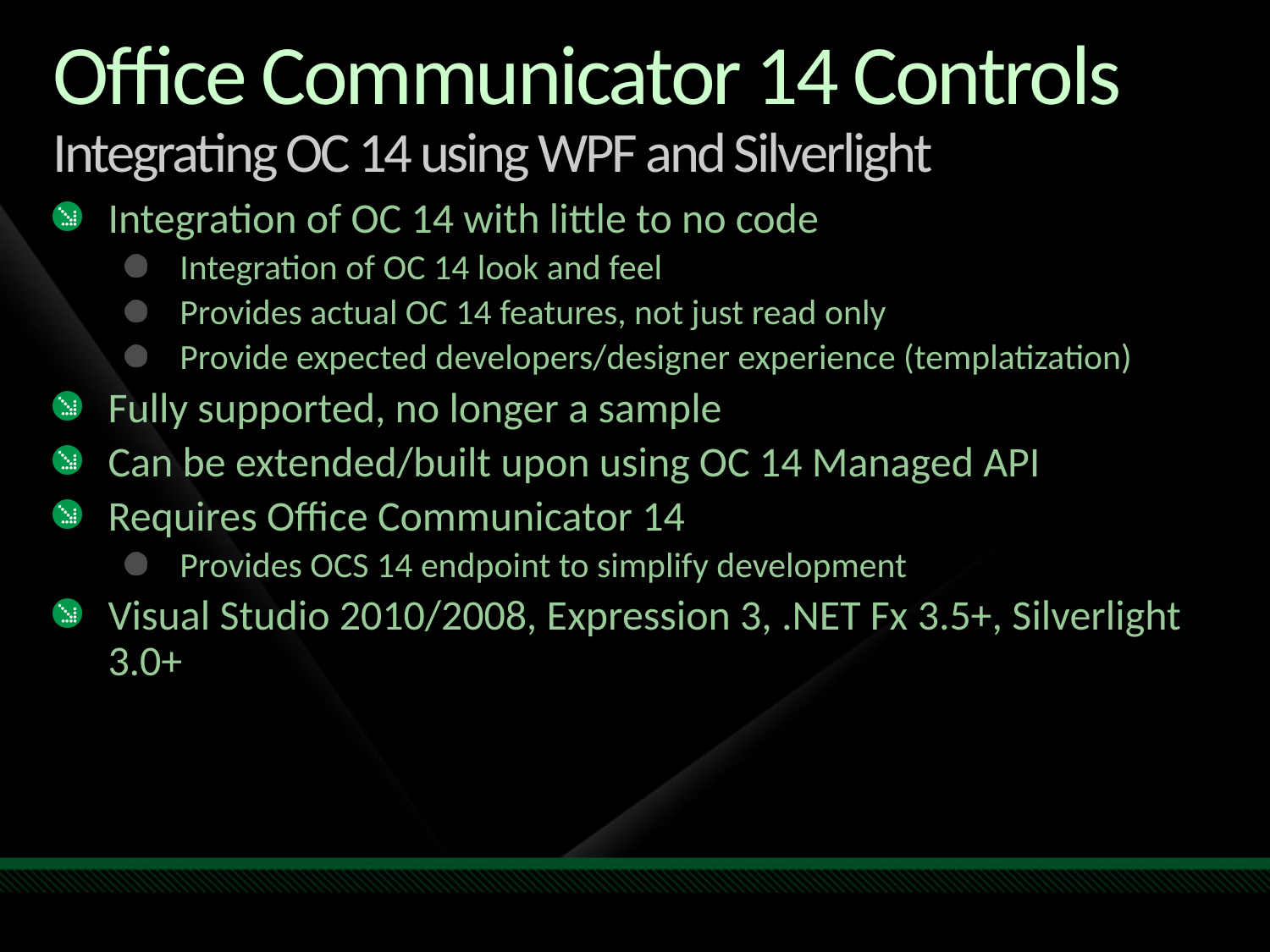

# Office Communicator 14 Controls Integrating OC 14 using WPF and Silverlight
Integration of OC 14 with little to no code
Integration of OC 14 look and feel
Provides actual OC 14 features, not just read only
Provide expected developers/designer experience (templatization)
Fully supported, no longer a sample
Can be extended/built upon using OC 14 Managed API
Requires Office Communicator 14
Provides OCS 14 endpoint to simplify development
Visual Studio 2010/2008, Expression 3, .NET Fx 3.5+, Silverlight 3.0+